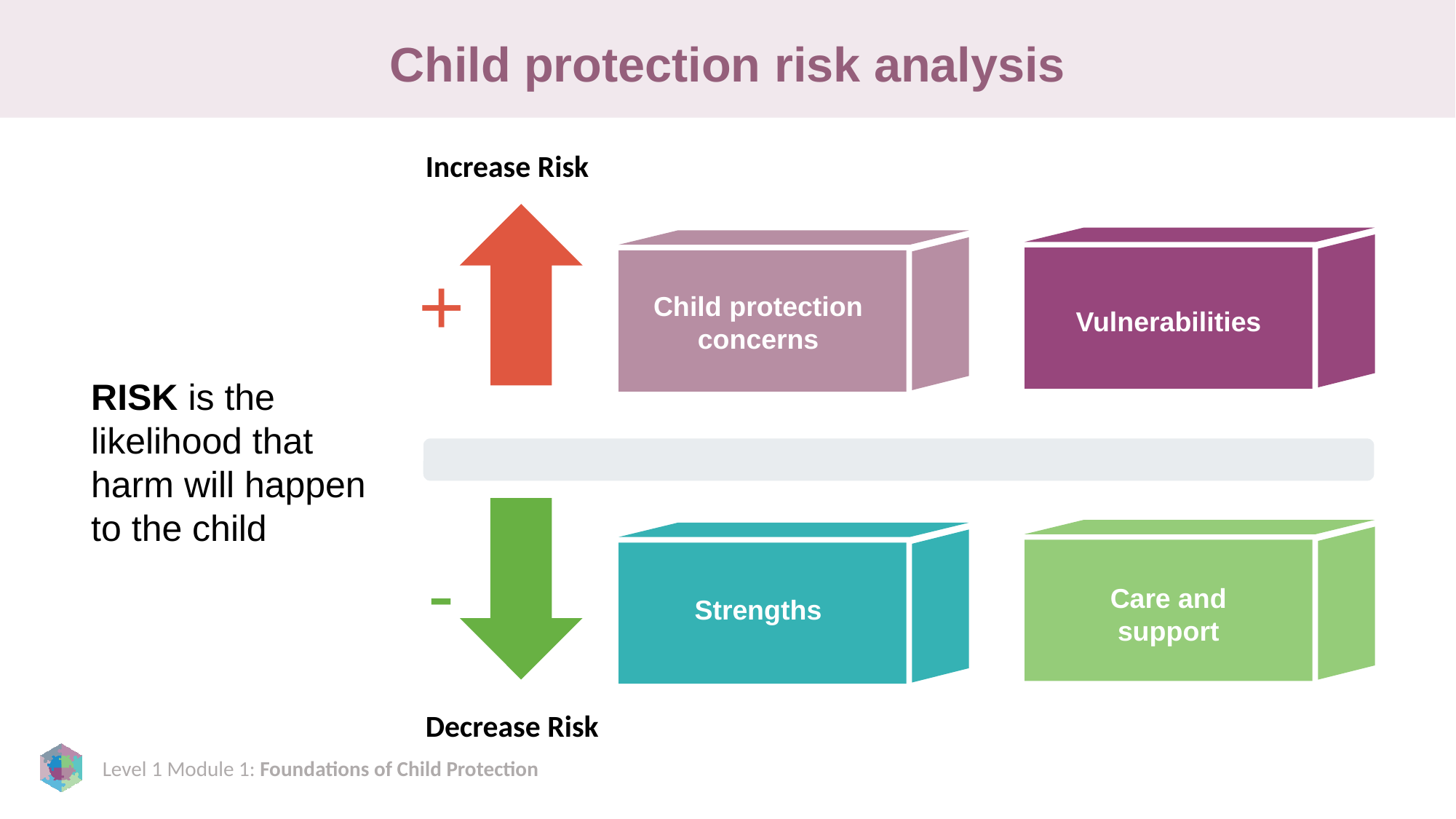

# Child protection risk analysis
Increase Risk

+
Child protection concerns
Vulnerabilities
RISK is the likelihood that harm will happen to the child

-
Care and support
Strengths
Decrease Risk